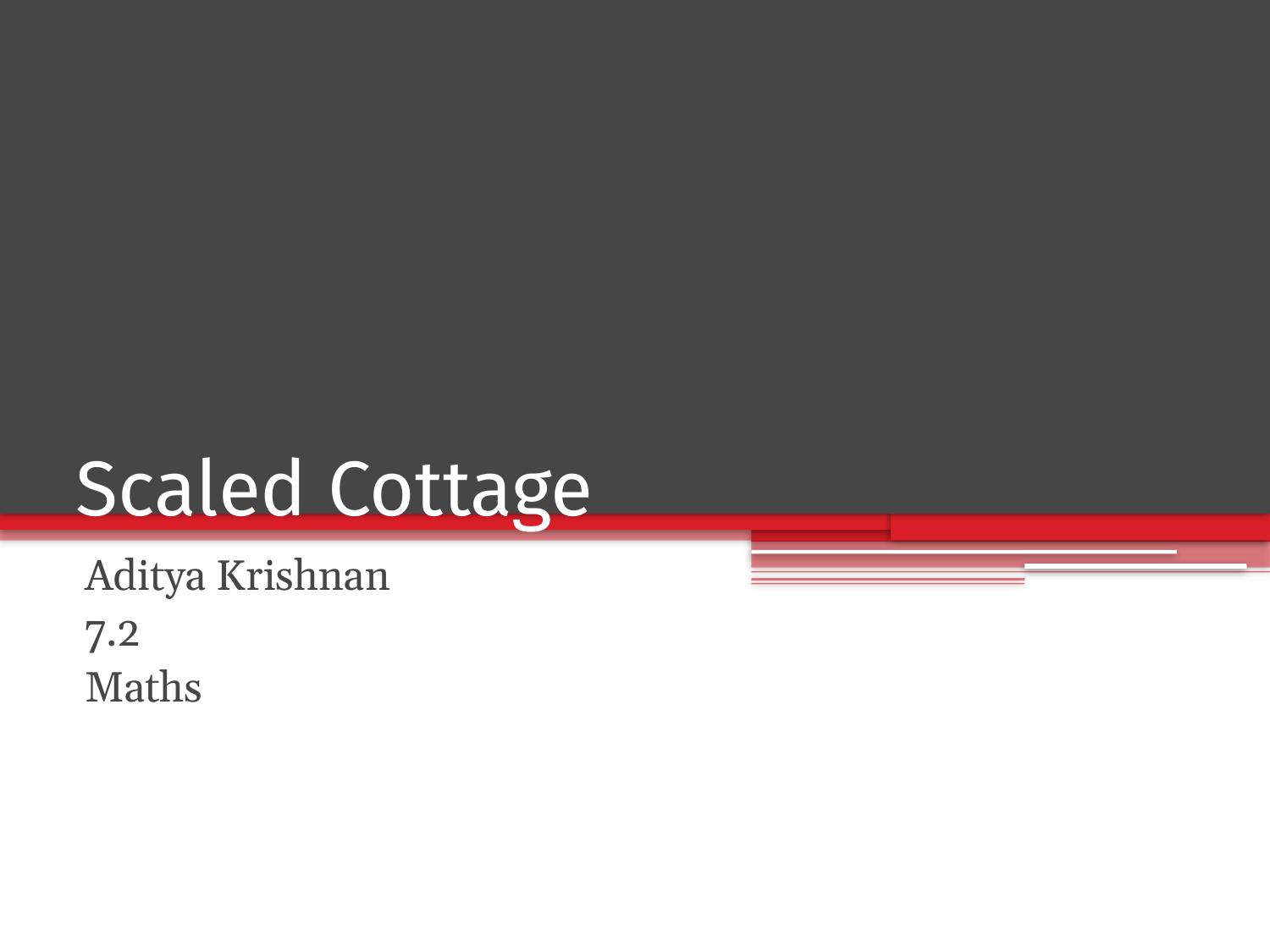

# Scaled Cottage
Aditya Krishnan
7.2
Maths